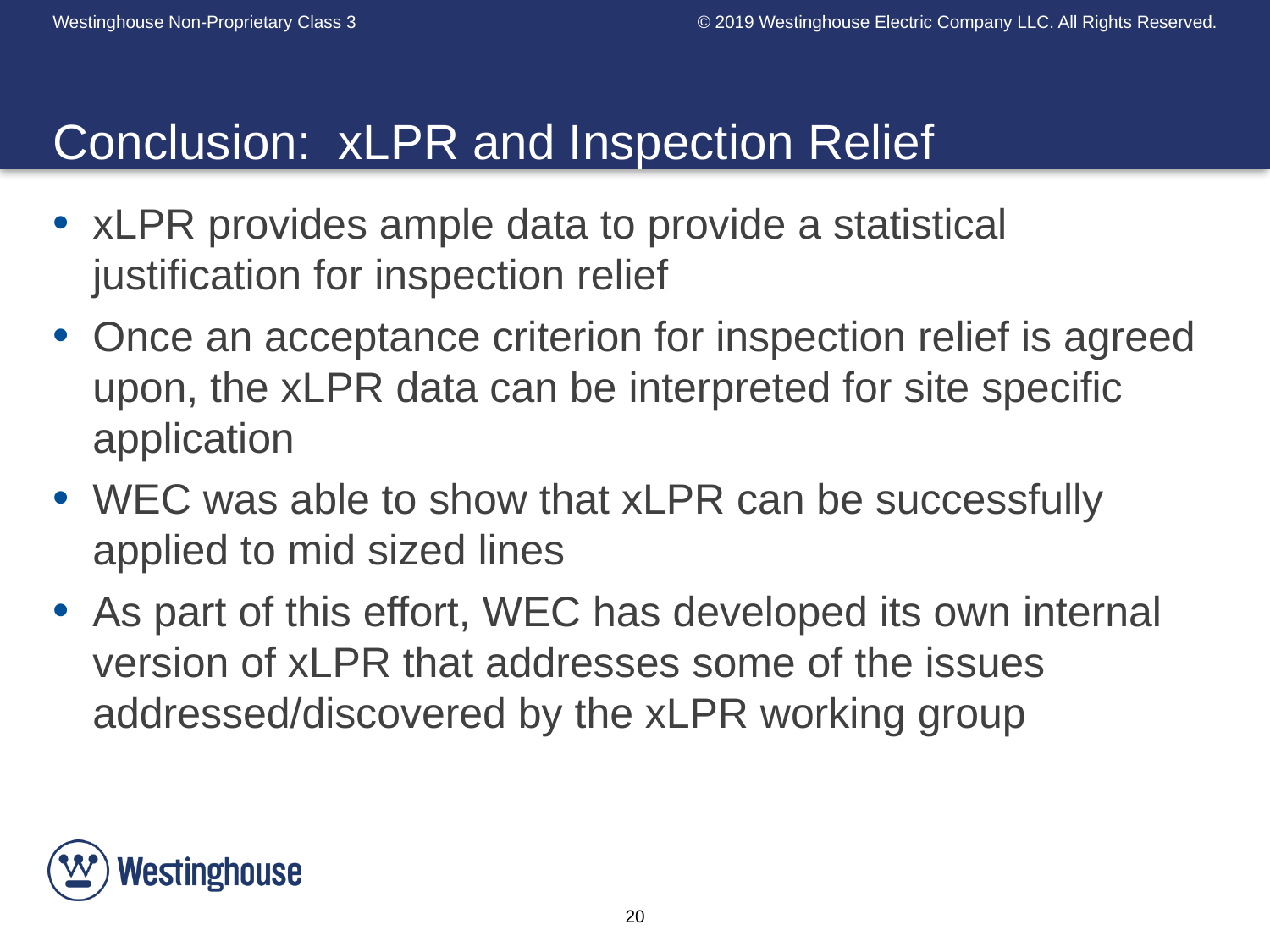

# Conclusion:  xLPR and Inspection Relief
xLPR provides ample data to provide a statistical justification for inspection relief
Once an acceptance criterion for inspection relief is agreed upon, the xLPR data can be interpreted for site specific application
WEC was able to show that xLPR can be successfully applied to mid sized lines
As part of this effort, WEC has developed its own internal version of xLPR that addresses some of the issues addressed/discovered by the xLPR working group